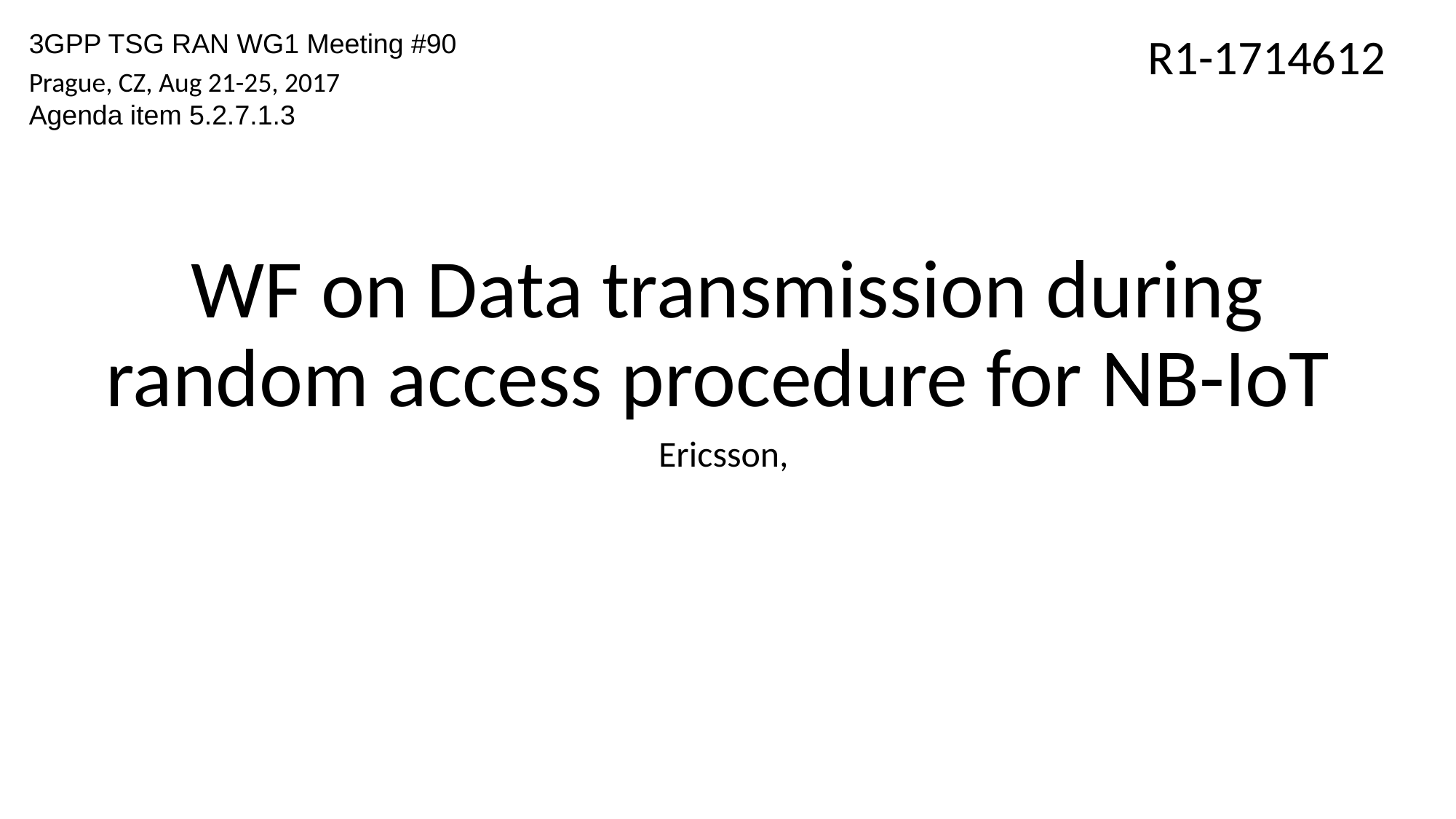

R1-1714612
3GPP TSG RAN WG1 Meeting #90
Prague, CZ, Aug 21-25, 2017
Agenda item 5.2.7.1.3
# WF on Data transmission during random access procedure for NB-IoT
Ericsson,